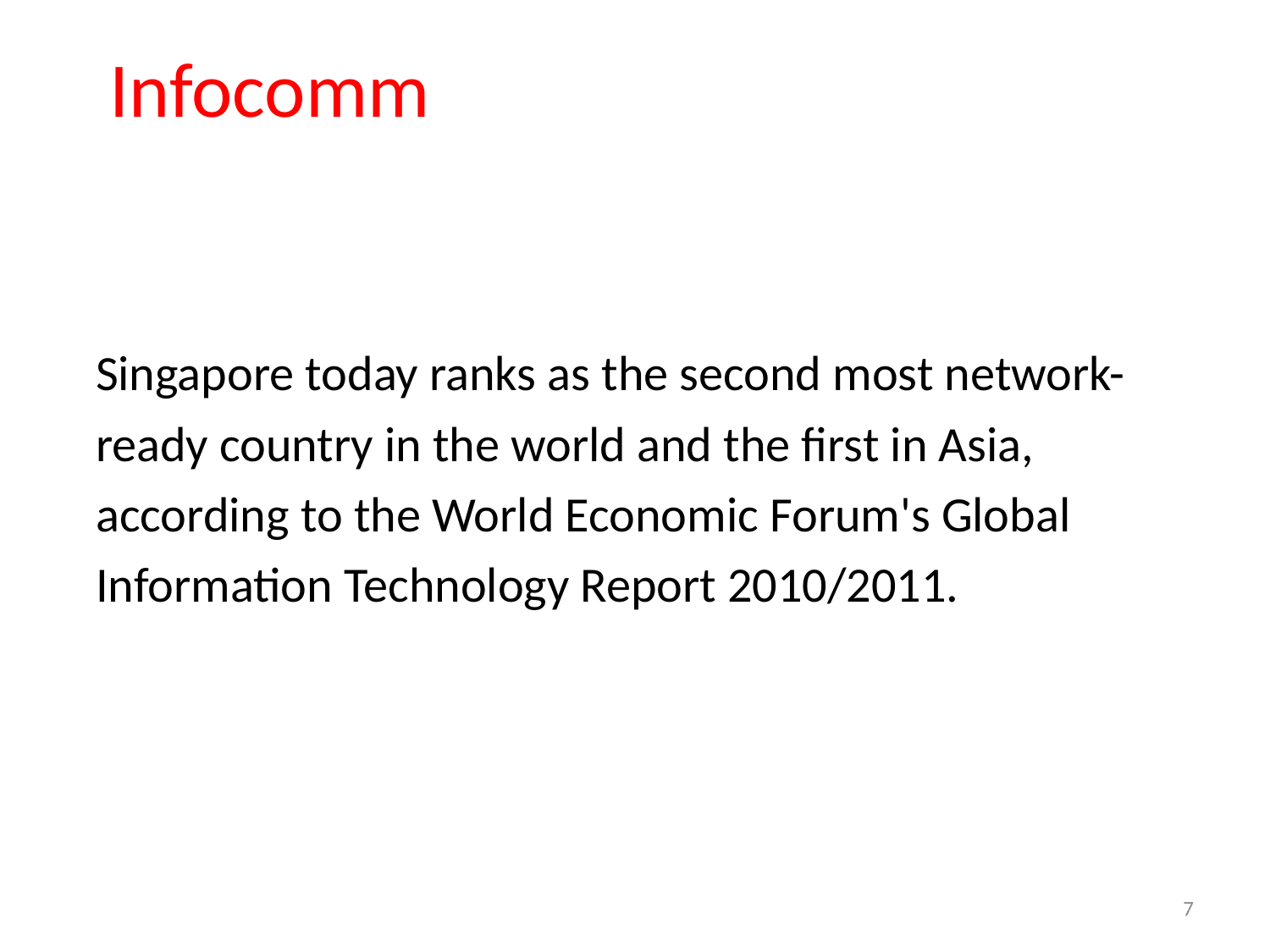

# Infocomm
Singapore today ranks as the second most network-ready country in the world and the first in Asia, according to the World Economic Forum's Global Information Technology Report 2010/2011.
7